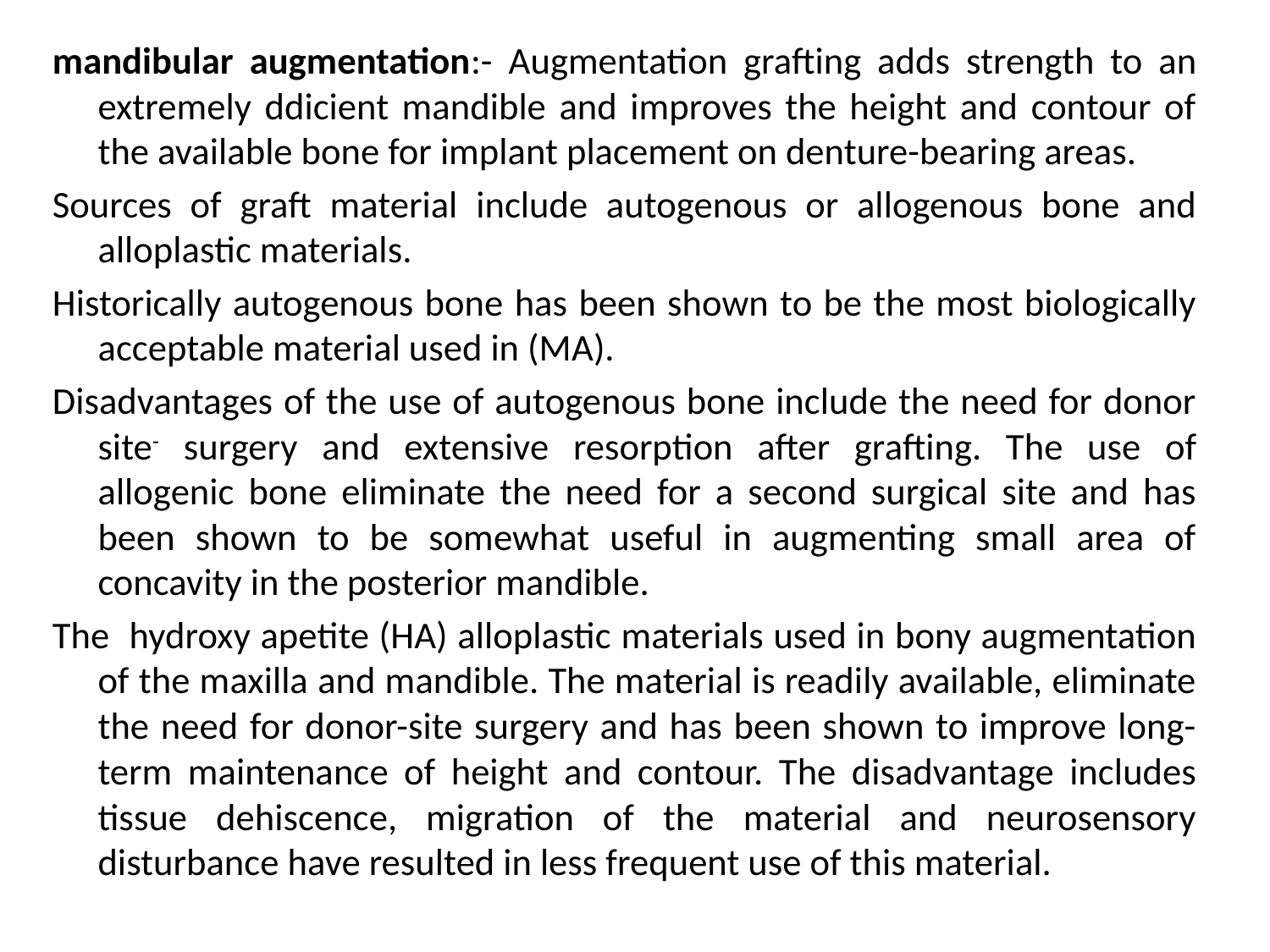

mandibular augmentation:- Augmentation grafting adds strength to an extremely ddicient mandible and improves the height and contour of the available bone for implant placement on denture-bearing areas.
Sources of graft material include autogenous or allogenous bone and alloplastic materials.
Historically autogenous bone has been shown to be the most biologically acceptable material used in (MA).
Disadvantages of the use of autogenous bone include the need for donor site- surgery and extensive resorption after grafting. The use of allogenic bone eliminate the need for a second surgical site and has been shown to be somewhat useful in augmenting small area of concavity in the posterior mandible.
The  hydroxy apetite (HA) alloplastic materials used in bony augmentation of the maxilla and mandible. The material is readily available, eliminate the need for donor-site surgery and has been shown to improve long-term maintenance of height and contour. The disadvantage includes tissue dehiscence, migration of the material and neurosensory disturbance have resulted in less frequent use of this material.